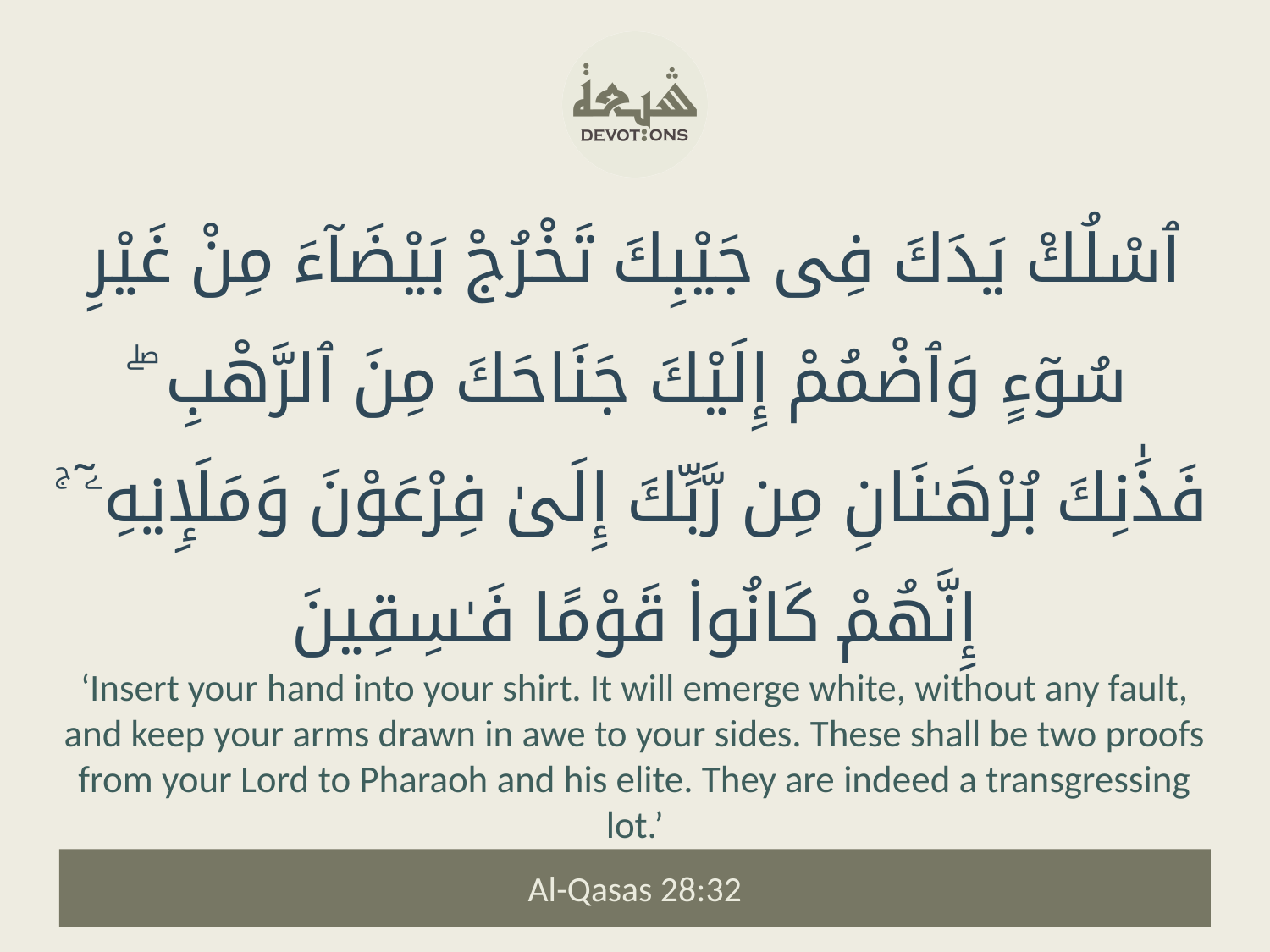

ٱسْلُكْ يَدَكَ فِى جَيْبِكَ تَخْرُجْ بَيْضَآءَ مِنْ غَيْرِ سُوٓءٍ وَٱضْمُمْ إِلَيْكَ جَنَاحَكَ مِنَ ٱلرَّهْبِ ۖ فَذَٰنِكَ بُرْهَـٰنَانِ مِن رَّبِّكَ إِلَىٰ فِرْعَوْنَ وَمَلَإِي۟هِۦٓ ۚ إِنَّهُمْ كَانُوا۟ قَوْمًا فَـٰسِقِينَ
‘Insert your hand into your shirt. It will emerge white, without any fault, and keep your arms drawn in awe to your sides. These shall be two proofs from your Lord to Pharaoh and his elite. They are indeed a transgressing lot.’
Al-Qasas 28:32